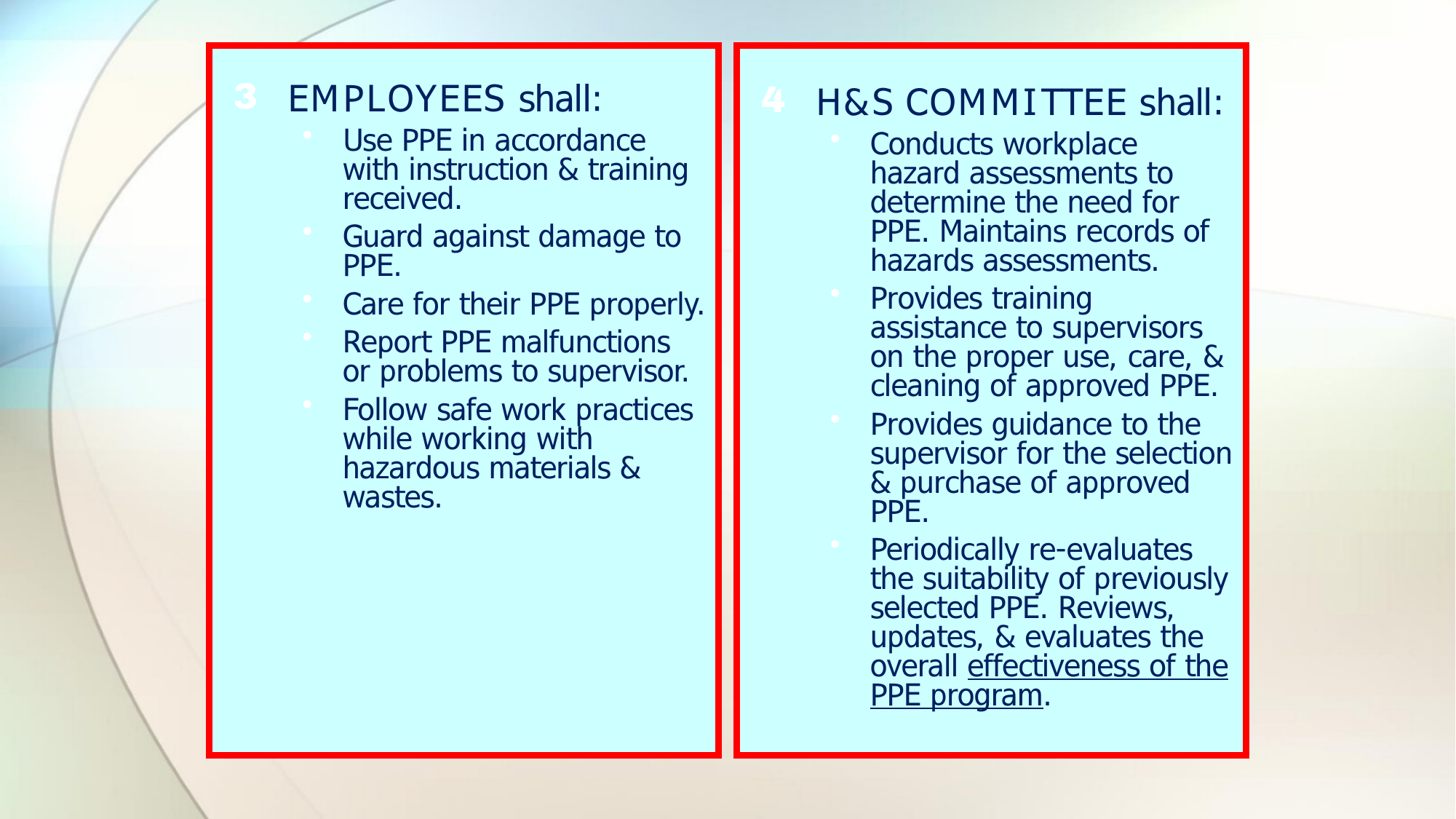

EMPLOYEES shall:
Use PPE in accordance with instruction & training received.
Guard against damage to PPE.
Care for their PPE properly.
Report PPE malfunctions or problems to supervisor.
Follow safe work practices while working with hazardous materials & wastes.

H&S COMMITTEE shall:
Conducts workplace hazard assessments to determine the need for PPE. Maintains records of hazards assessments.
Provides training assistance to supervisors on the proper use, care, & cleaning of approved PPE.
Provides guidance to the supervisor for the selection & purchase of approved PPE.
Periodically re-evaluates the suitability of previously selected PPE. Reviews, updates, & evaluates the overall effectiveness of the PPE program.